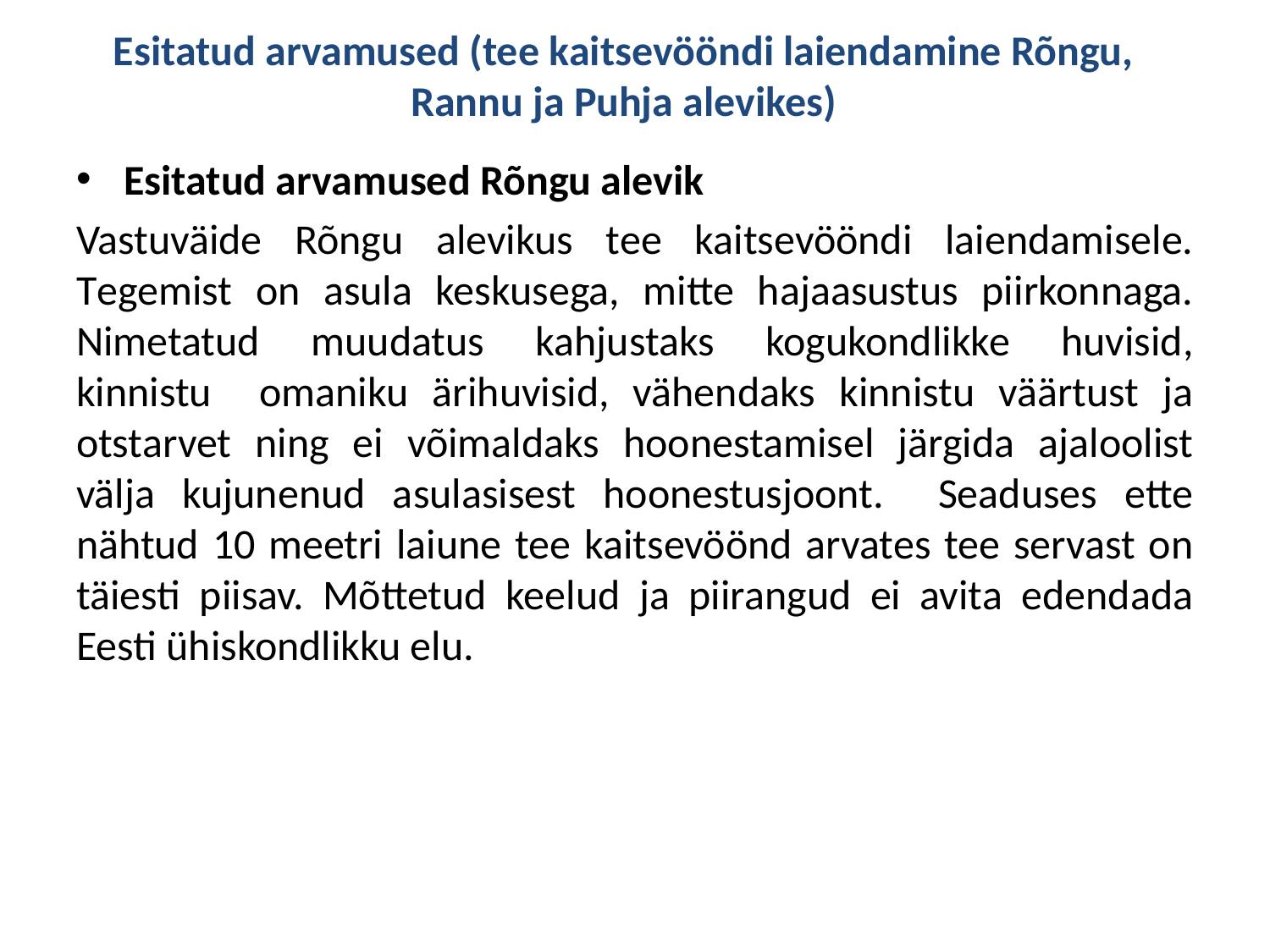

# Esitatud arvamused (tee kaitsevööndi laiendamine Rõngu, Rannu ja Puhja alevikes)
Esitatud arvamused Rõngu alevik
Vastuväide Rõngu alevikus tee kaitsevööndi laiendamisele. Tegemist on asula keskusega, mitte hajaasustus piirkonnaga. Nimetatud  muudatus  kahjustaks  kogukondlikke  huvisid, kinnistu  omaniku ärihuvisid, vähendaks kinnistu väärtust ja otstarvet ning ei võimaldaks hoonestamisel järgida ajaloolist välja kujunenud asulasisest hoonestusjoont.  Seaduses ette nähtud 10 meetri laiune tee kaitsevöönd arvates tee servast on täiesti piisav. Mõttetud keelud ja piirangud ei avita edendada Eesti ühiskondlikku elu.